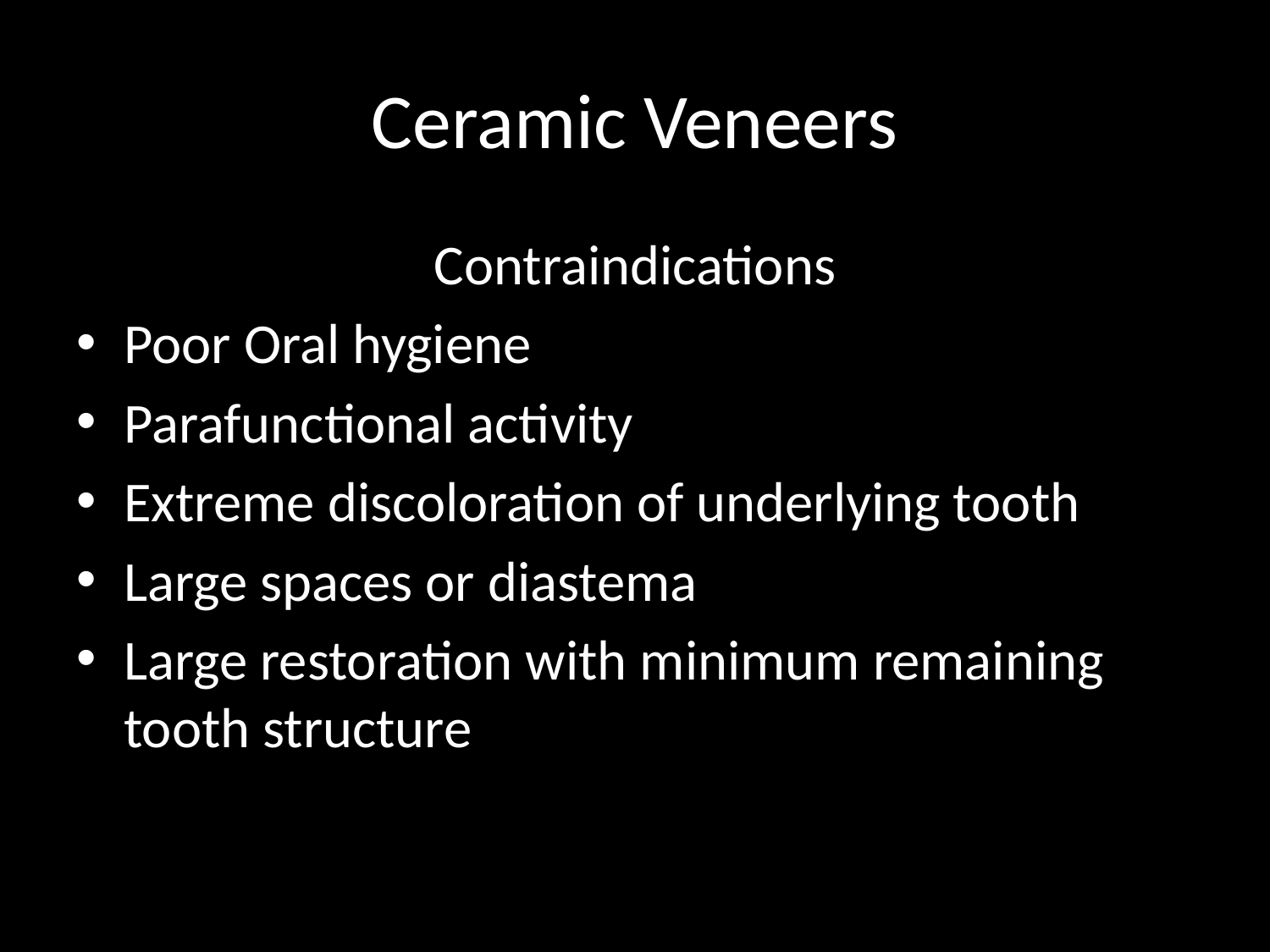

# Ceramic Veneers
Contraindications
Poor Oral hygiene
Parafunctional activity
Extreme discoloration of underlying tooth
Large spaces or diastema
Large restoration with minimum remaining tooth structure